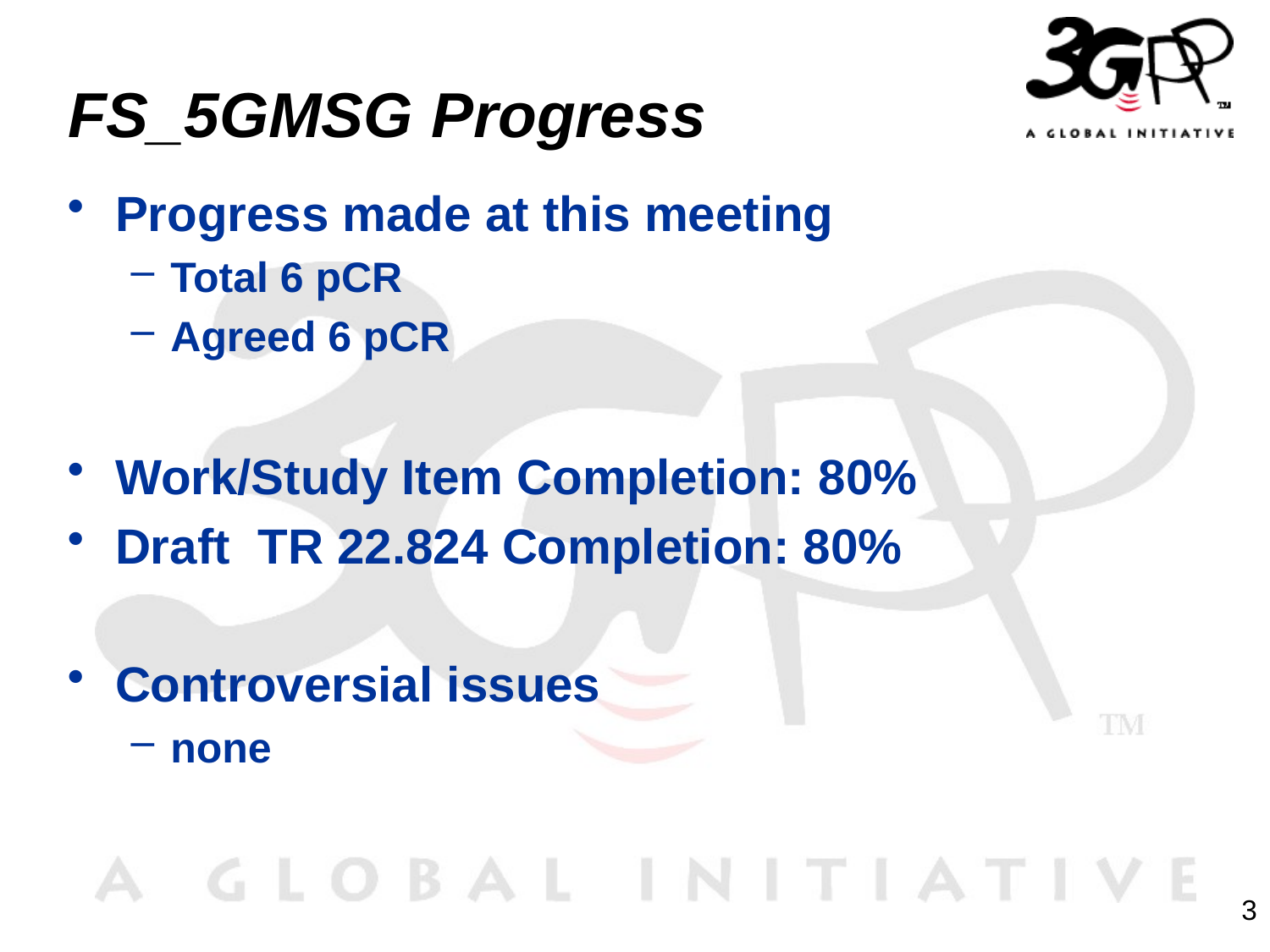

# FS_5GMSG Progress
Progress made at this meeting
Total 6 pCR
Agreed 6 pCR

Work/Study Item Completion: 80%
Draft  TR 22.824 Completion: 80%

Controversial issues
none
3